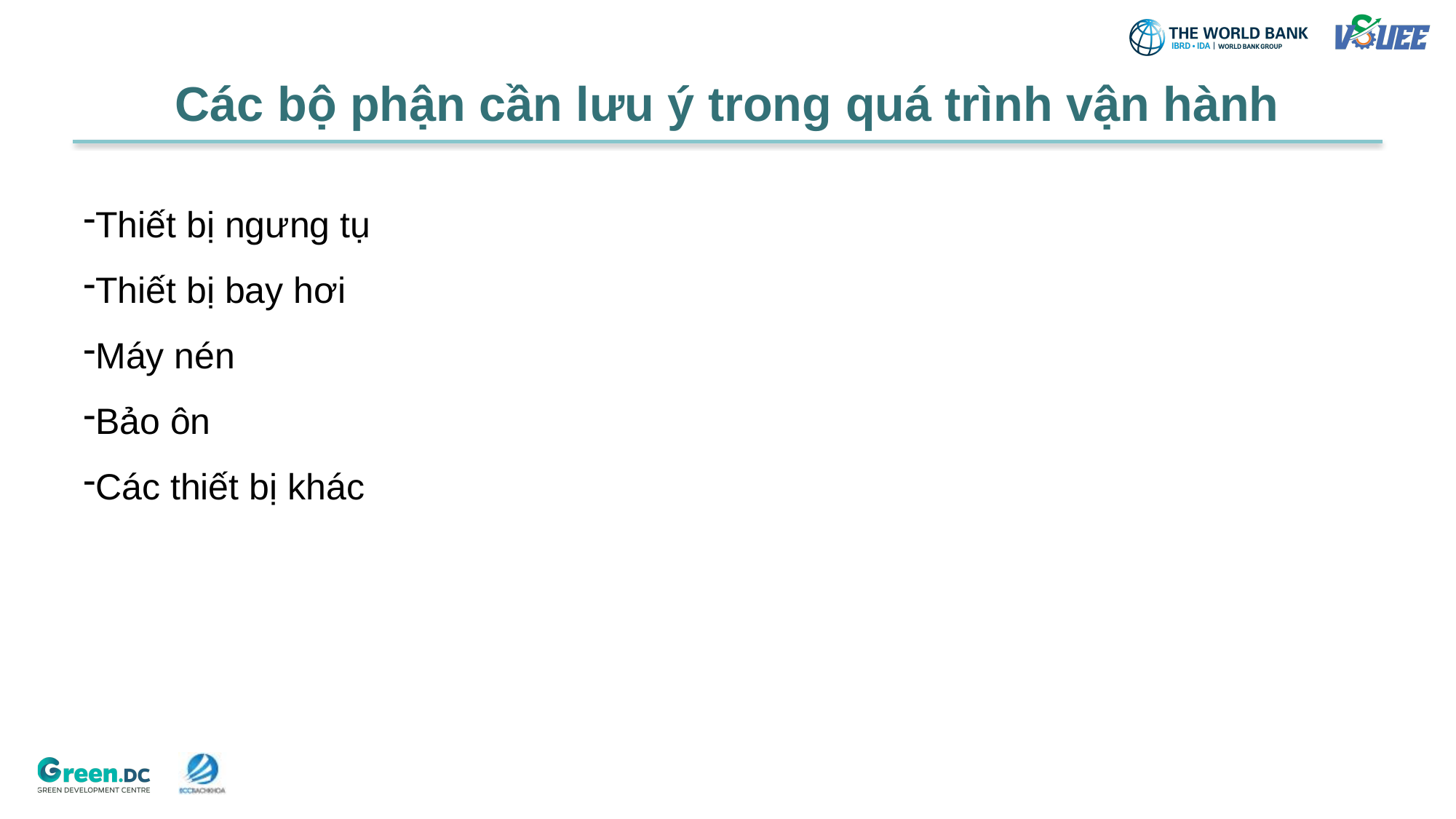

# Các bộ phận cần lưu ý trong quá trình vận hành
Thiết bị ngưng tụ
Thiết bị bay hơi
Máy nén
Bảo ôn
Các thiết bị khác